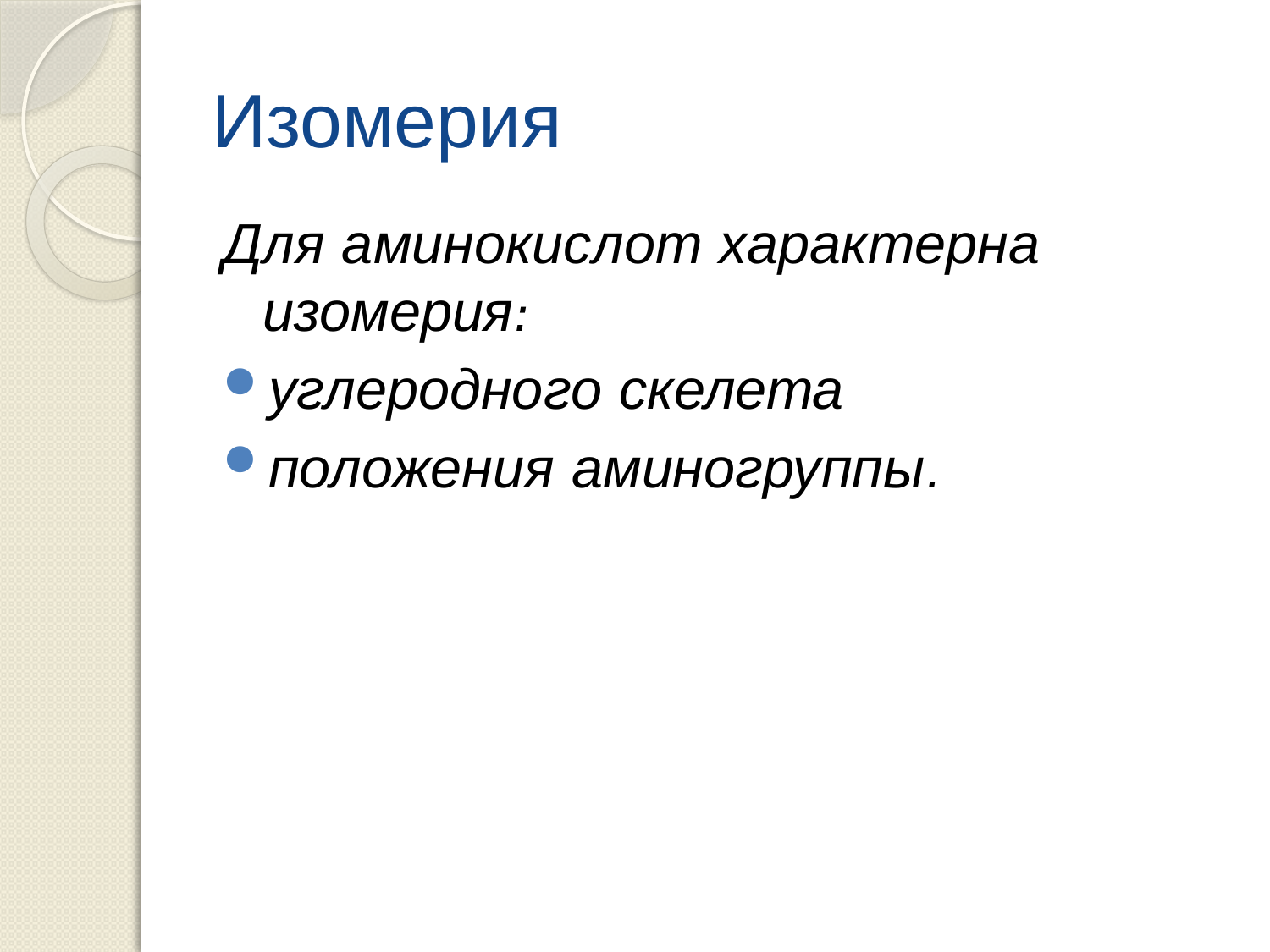

# Изомерия
Для аминокислот характерна изомерия:
углеродного скелета
положения аминогруппы.